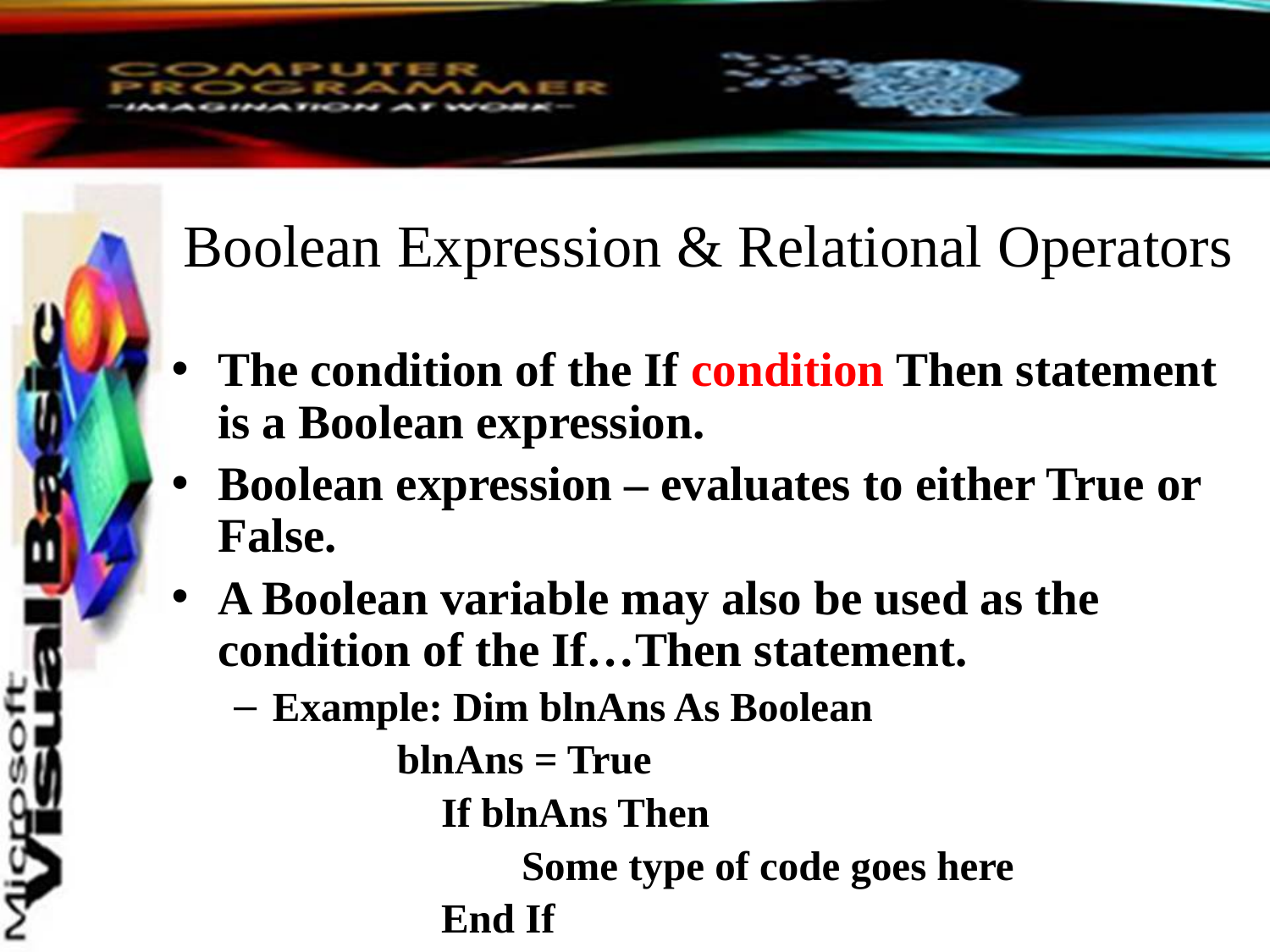

# Boolean Expression & Relational Operators
The condition of the If condition Then statement is a Boolean expression.
Boolean expression – evaluates to either True or False.
A Boolean variable may also be used as the condition of the If…Then statement.
Example: Dim blnAns As Boolean
			  	blnAns = True
                    If blnAns Then
                     	Some type of code goes here
                    End If